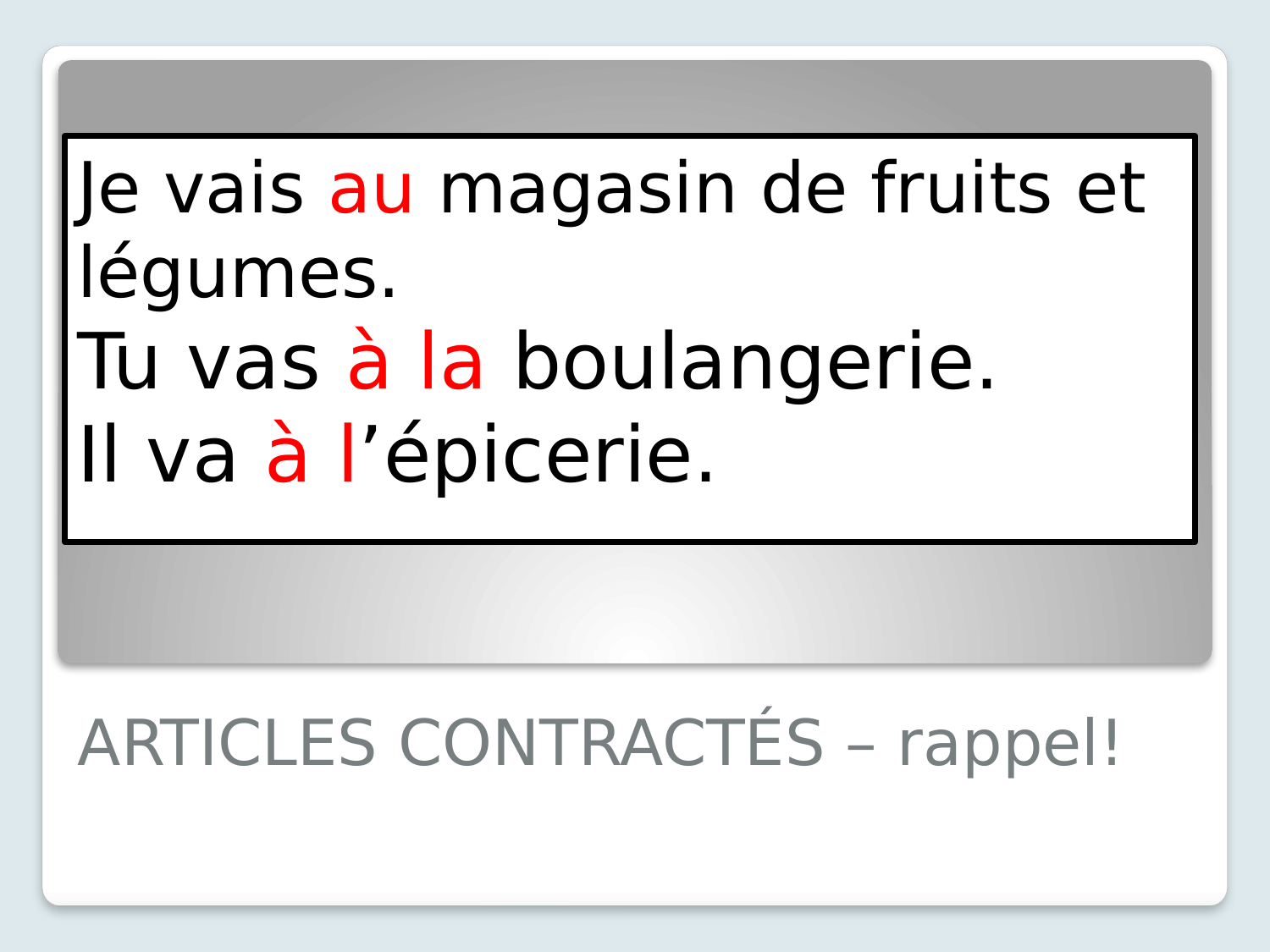

Je vais au magasin de fruits et légumes.
Tu vas à la boulangerie.
Il va à l’épicerie.

# ARTICLES CONTRACTÉS – rappel!